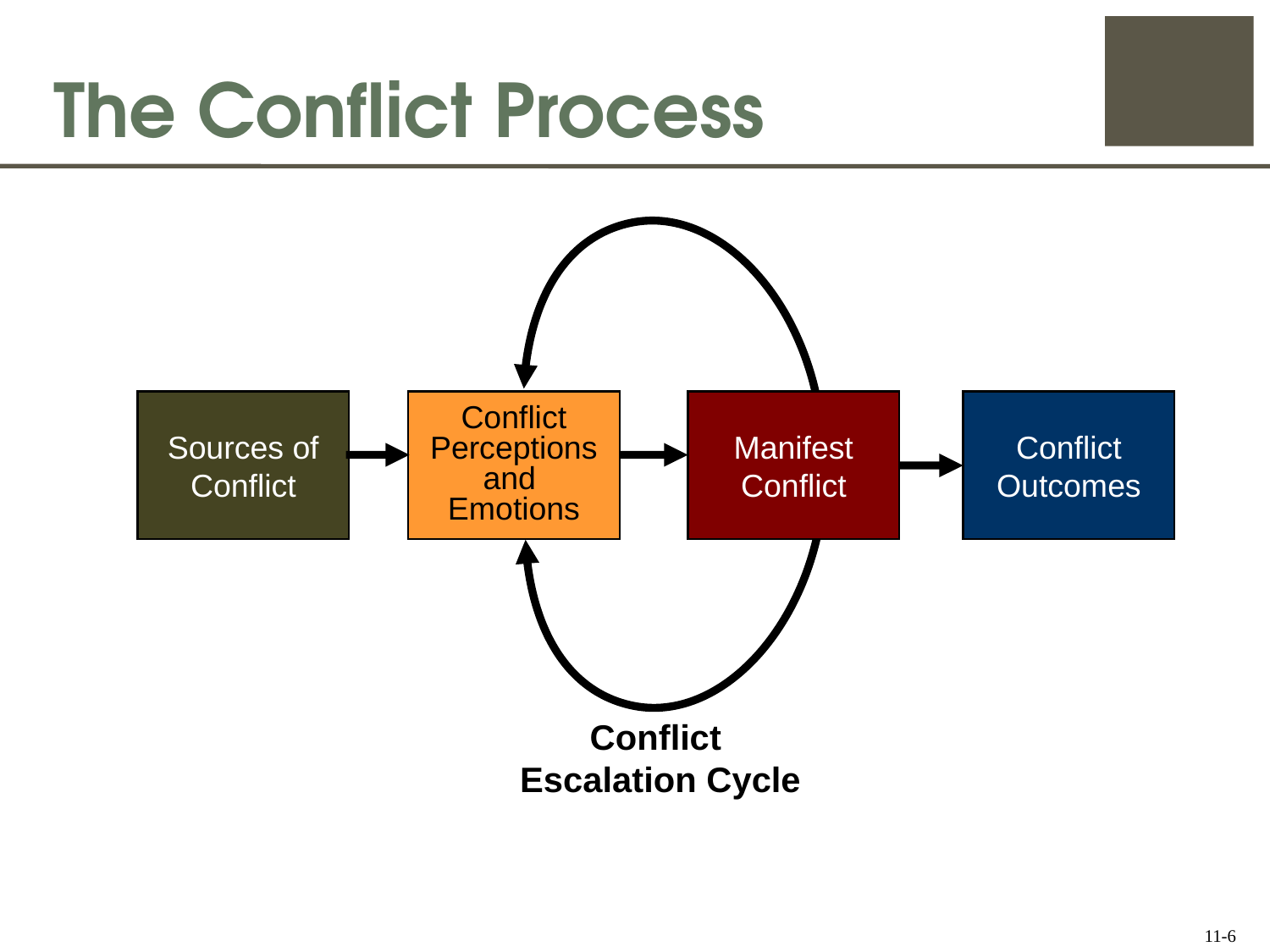

# The Conflict Process

Sources of
Conflict
Conflict Perceptions and
Emotions

Manifest
Conflict

Conflict
Outcomes

Conflict
Escalation Cycle